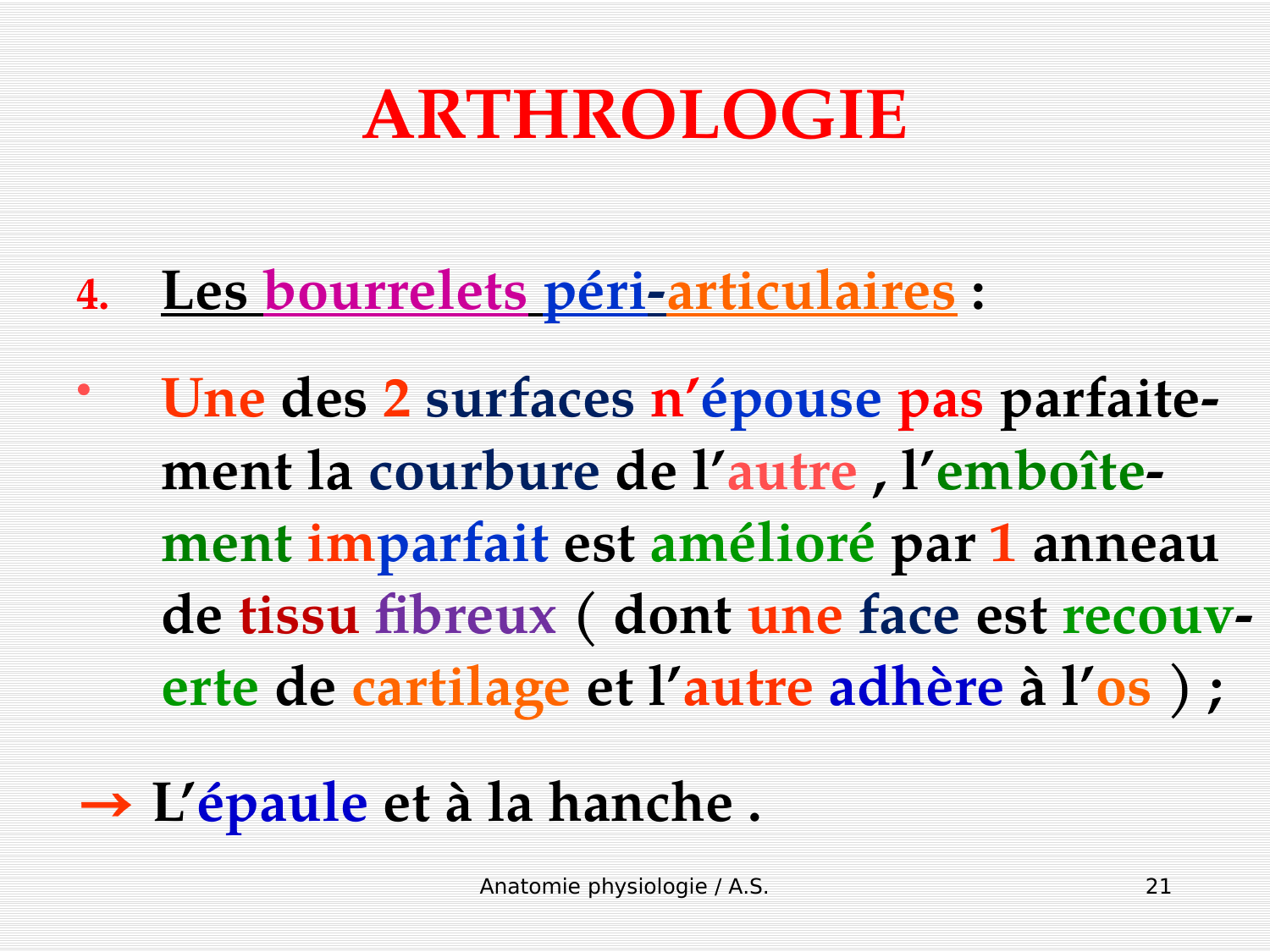

# ARTHROLOGIE
Les bourrelets péri-articulaires :

Une des 2 surfaces n’épouse pas parfaite-
      ment la courbure de l’autre , l’emboîte-
      ment imparfait est amélioré par 1 anneau
      de tissu fibreux ( dont une face est recouv-
      erte de cartilage et l’autre adhère à l’os ) ;

→ L’épaule et à la hanche .
Anatomie physiologie / A.S.
21